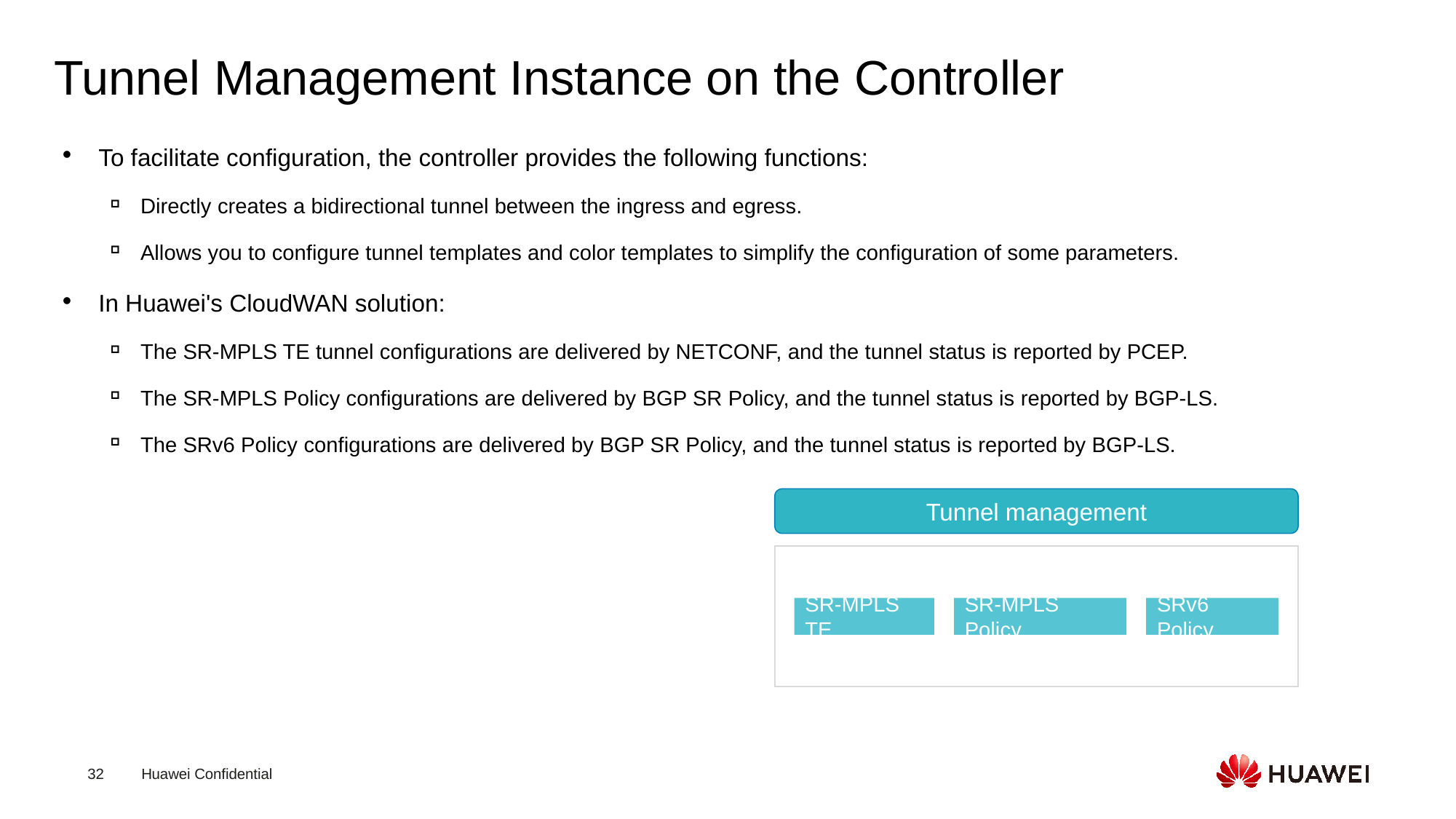

# Tunnel Management Instance on the Controller
To facilitate configuration, the controller provides the following functions:
Directly creates a bidirectional tunnel between the ingress and egress.
Allows you to configure tunnel templates and color templates to simplify the configuration of some parameters.
In Huawei's CloudWAN solution:
The SR-MPLS TE tunnel configurations are delivered by NETCONF, and the tunnel status is reported by PCEP.
The SR-MPLS Policy configurations are delivered by BGP SR Policy, and the tunnel status is reported by BGP-LS.
The SRv6 Policy configurations are delivered by BGP SR Policy, and the tunnel status is reported by BGP-LS.
Tunnel management

SR-MPLS TE
SR-MPLS Policy
SRv6 Policy